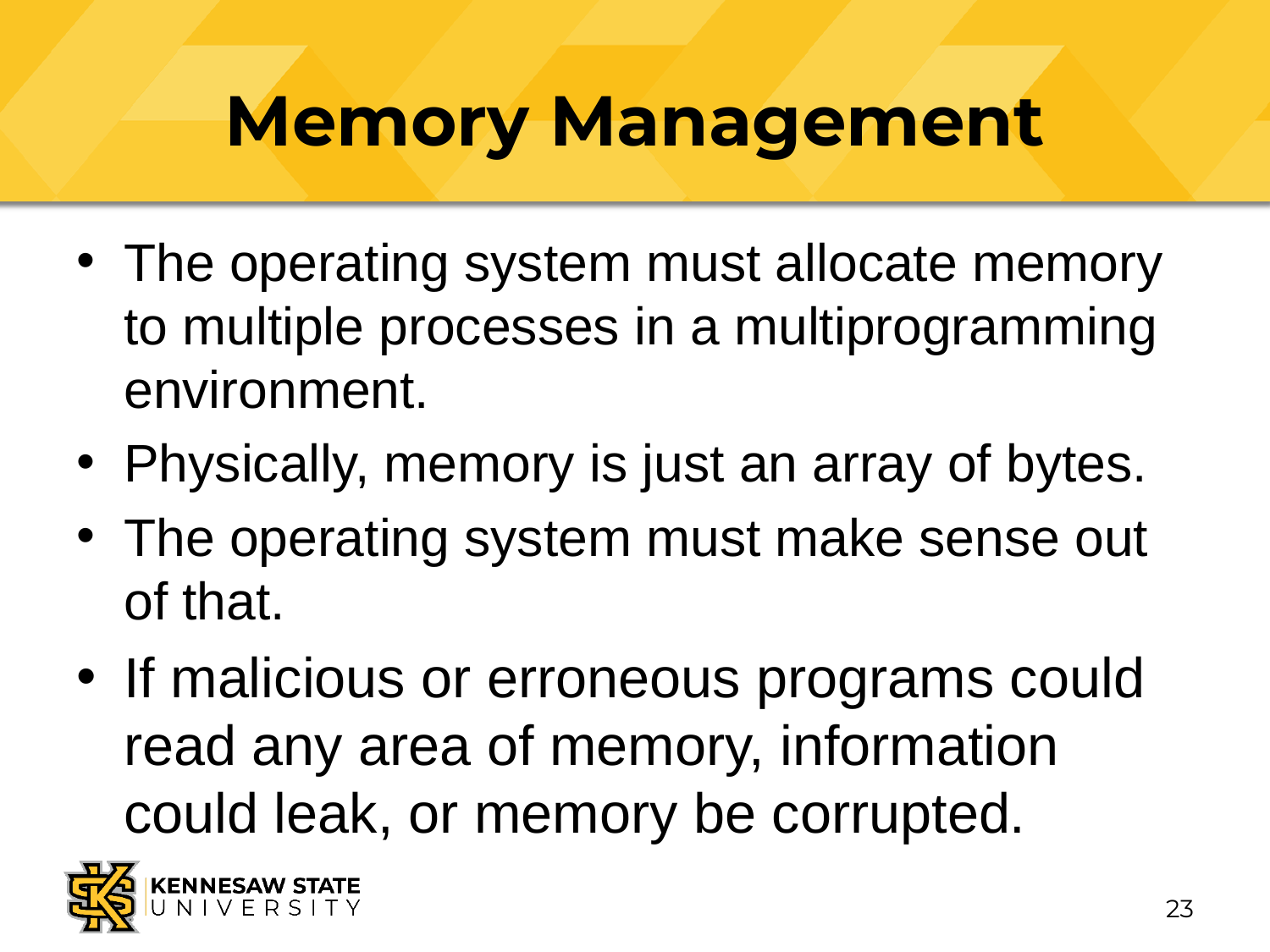

# Memory Management
The operating system must allocate memory to multiple processes in a multiprogramming environment.
Physically, memory is just an array of bytes.
The operating system must make sense out of that.
If malicious or erroneous programs could read any area of memory, information could leak, or memory be corrupted.

23